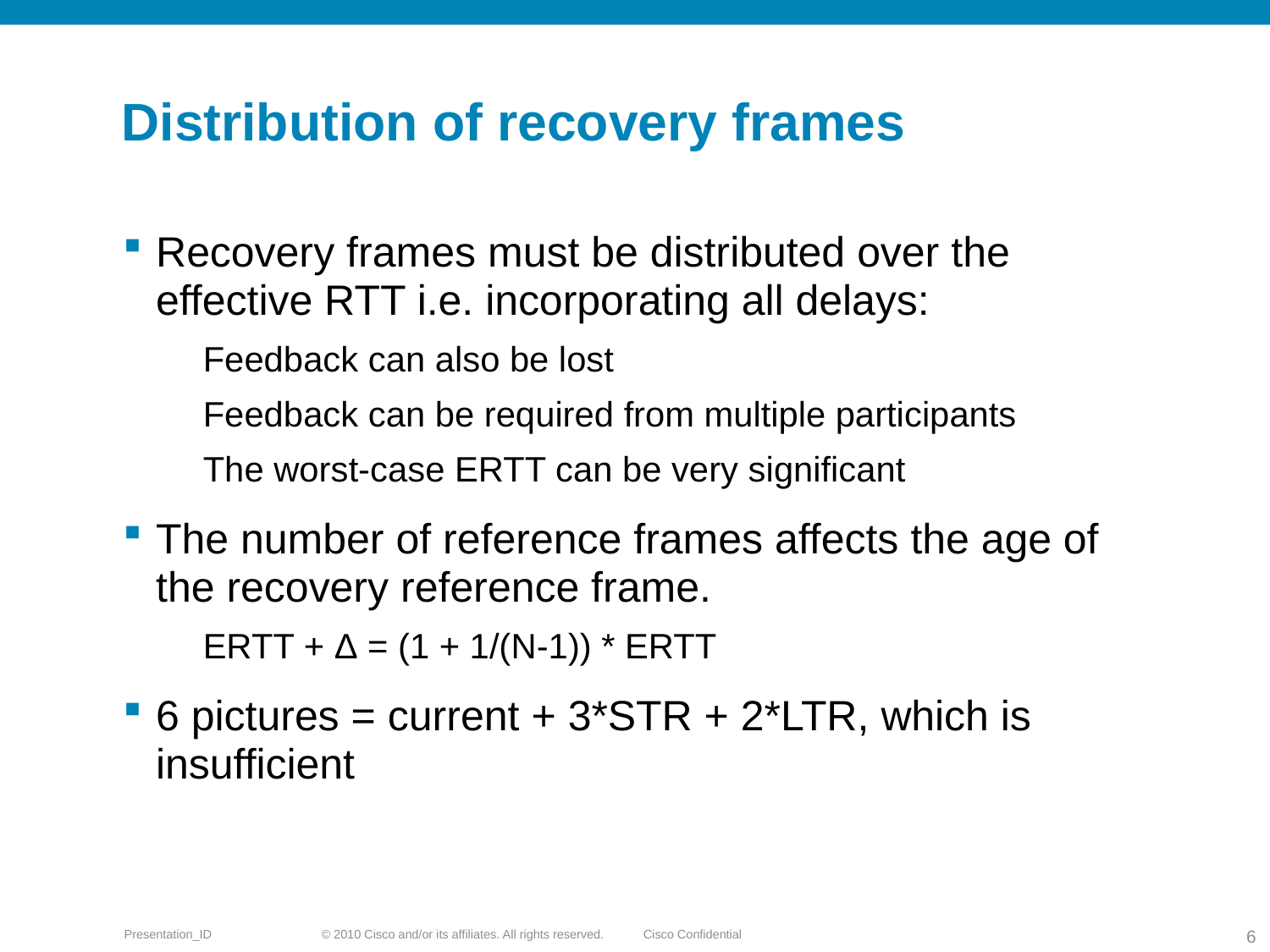

# Distribution of recovery frames

Recovery frames must be distributed over the effective RTT i.e. incorporating all delays:
Feedback can also be lost
Feedback can be required from multiple participants
The worst-case ERTT can be very significant
The number of reference frames affects the age of the recovery reference frame.
ERTT + Δ = (1 + 1/(N-1)) * ERTT
6 pictures = current + 3*STR + 2*LTR, which is insufficient